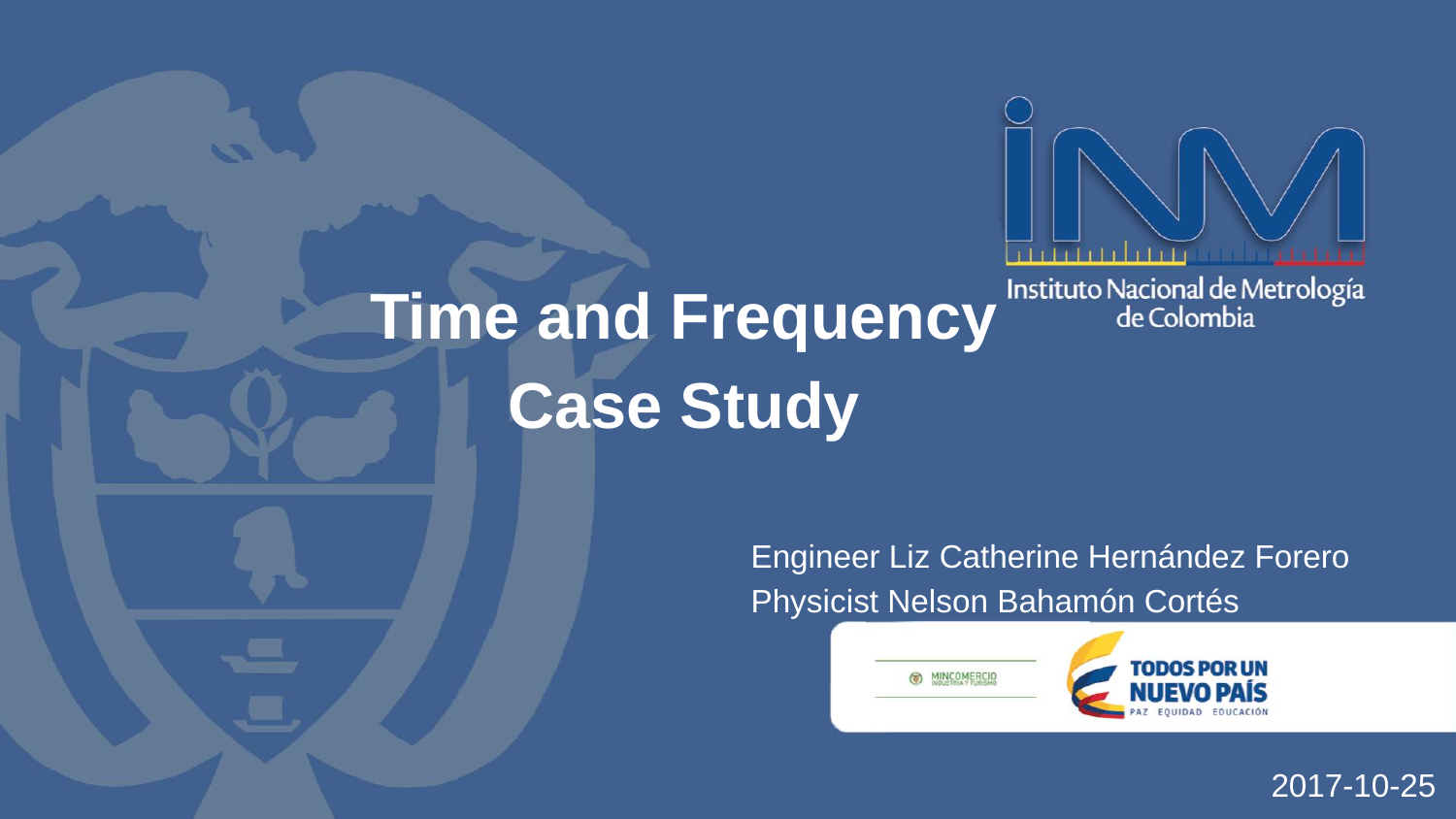

Time and Frequency
Case Study
Engineer Liz Catherine Hernández Forero
Physicist Nelson Bahamón Cortés

2017-10-25